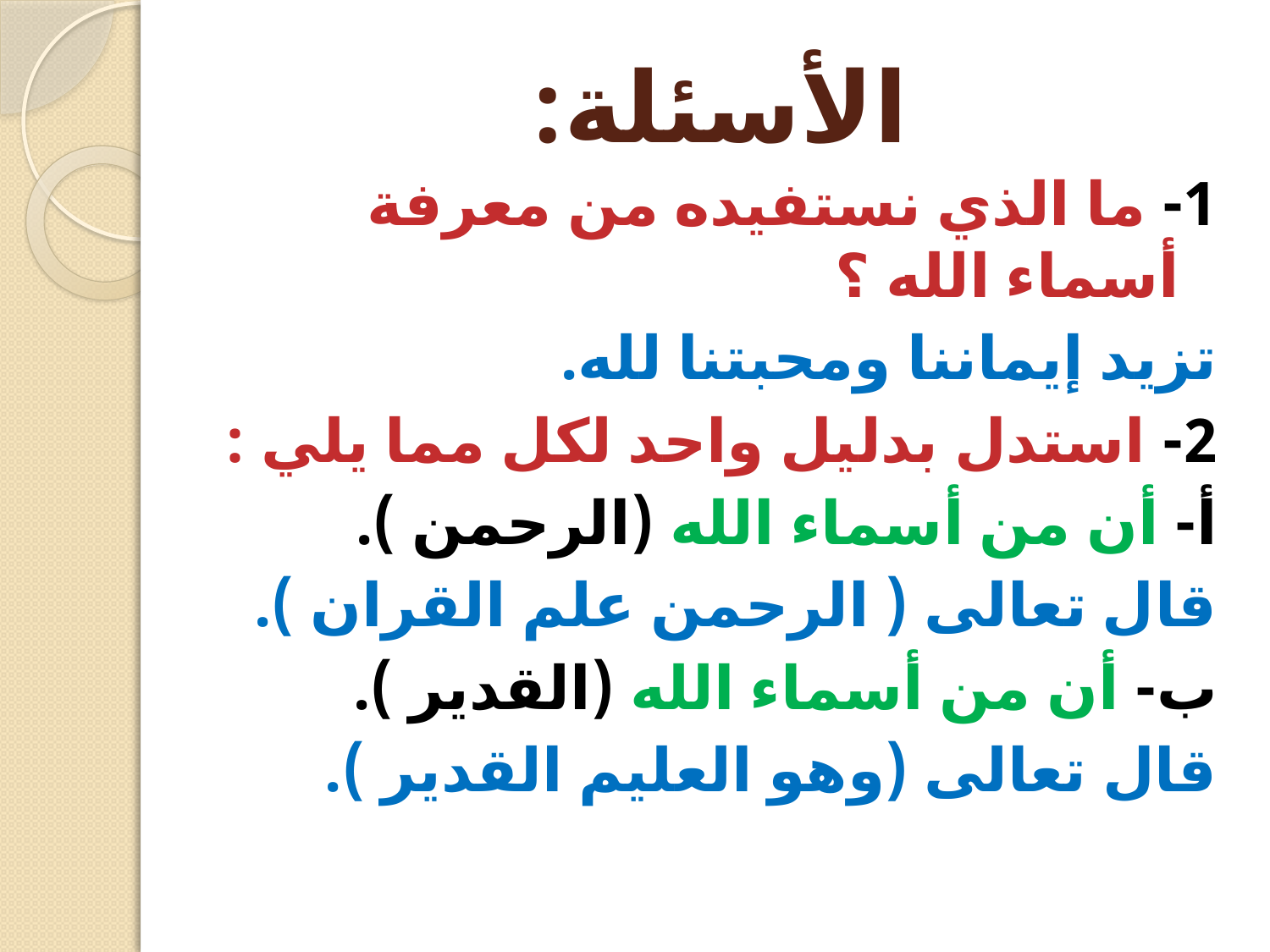

# الأسئلة:
1- ما الذي نستفيده من معرفة أسماء الله ؟
تزيد إيماننا ومحبتنا لله.
2- استدل بدليل واحد لكل مما يلي :
أ- أن من أسماء الله (الرحمن ).
قال تعالى ( الرحمن علم القران ).
ب- أن من أسماء الله (القدير ).
قال تعالى (وهو العليم القدير ).